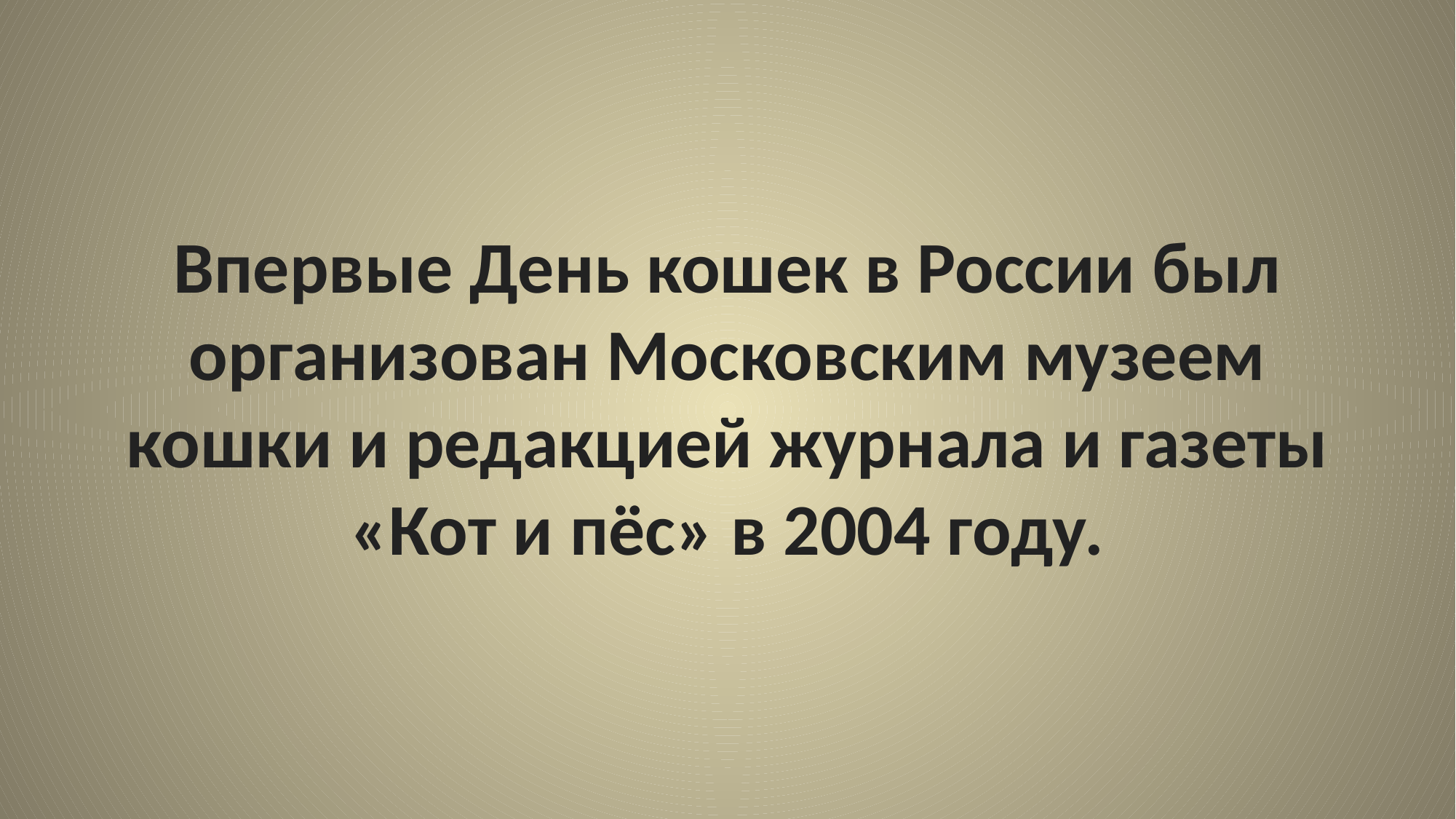

# Впервые День кошек в России был организован Московским музеем кошки и редакцией журнала и газеты «Кот и пёс» в 2004 году.